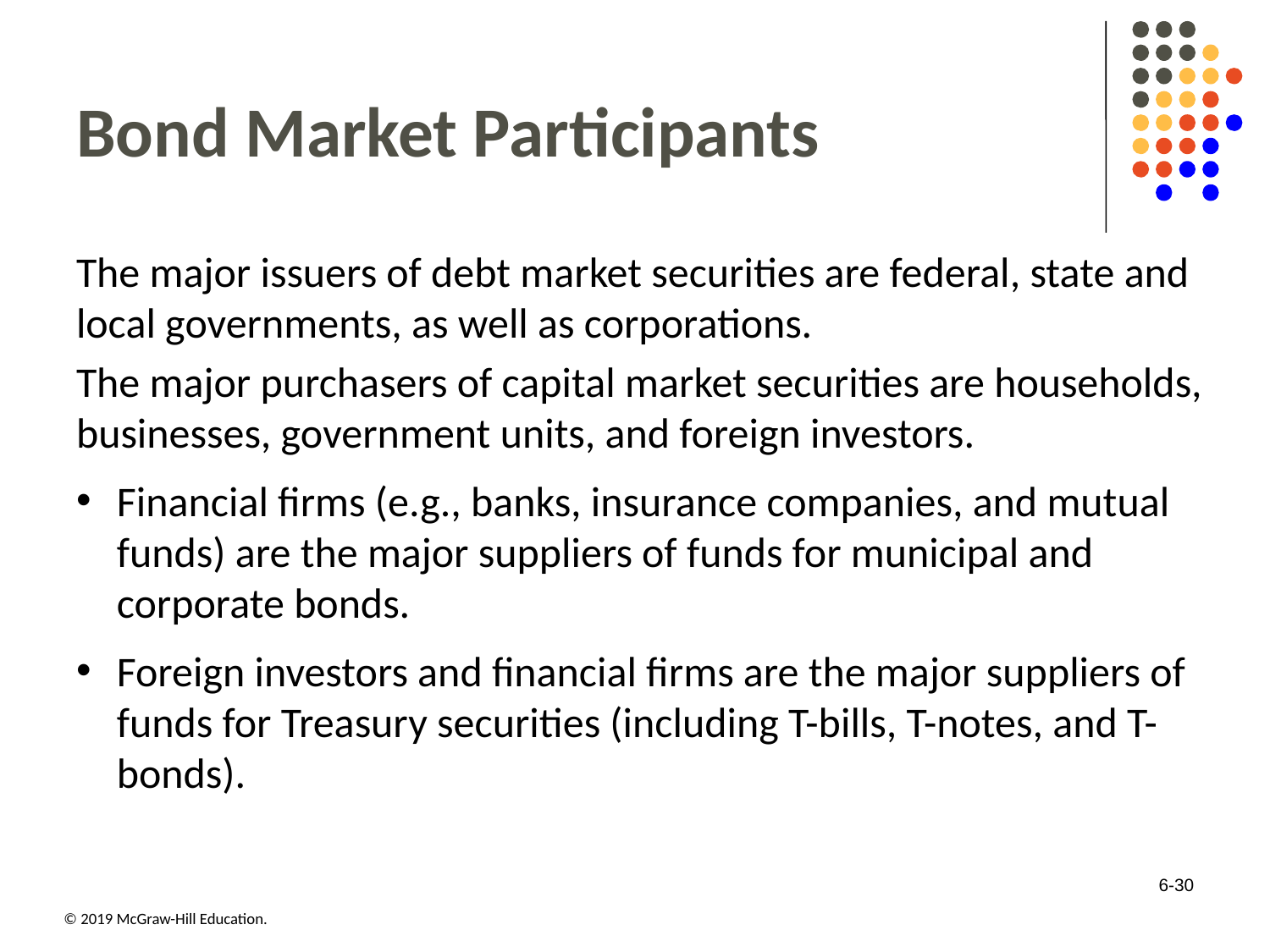

# Bond Market Participants
The major issuers of debt market securities are federal, state and local governments, as well as corporations.
The major purchasers of capital market securities are households, businesses, government units, and foreign investors.
Financial firms (e.g., banks, insurance companies, and mutual funds) are the major suppliers of funds for municipal and corporate bonds.
Foreign investors and financial firms are the major suppliers of funds for Treasury securities (including T-bills, T-notes, and T-bonds).
6-30